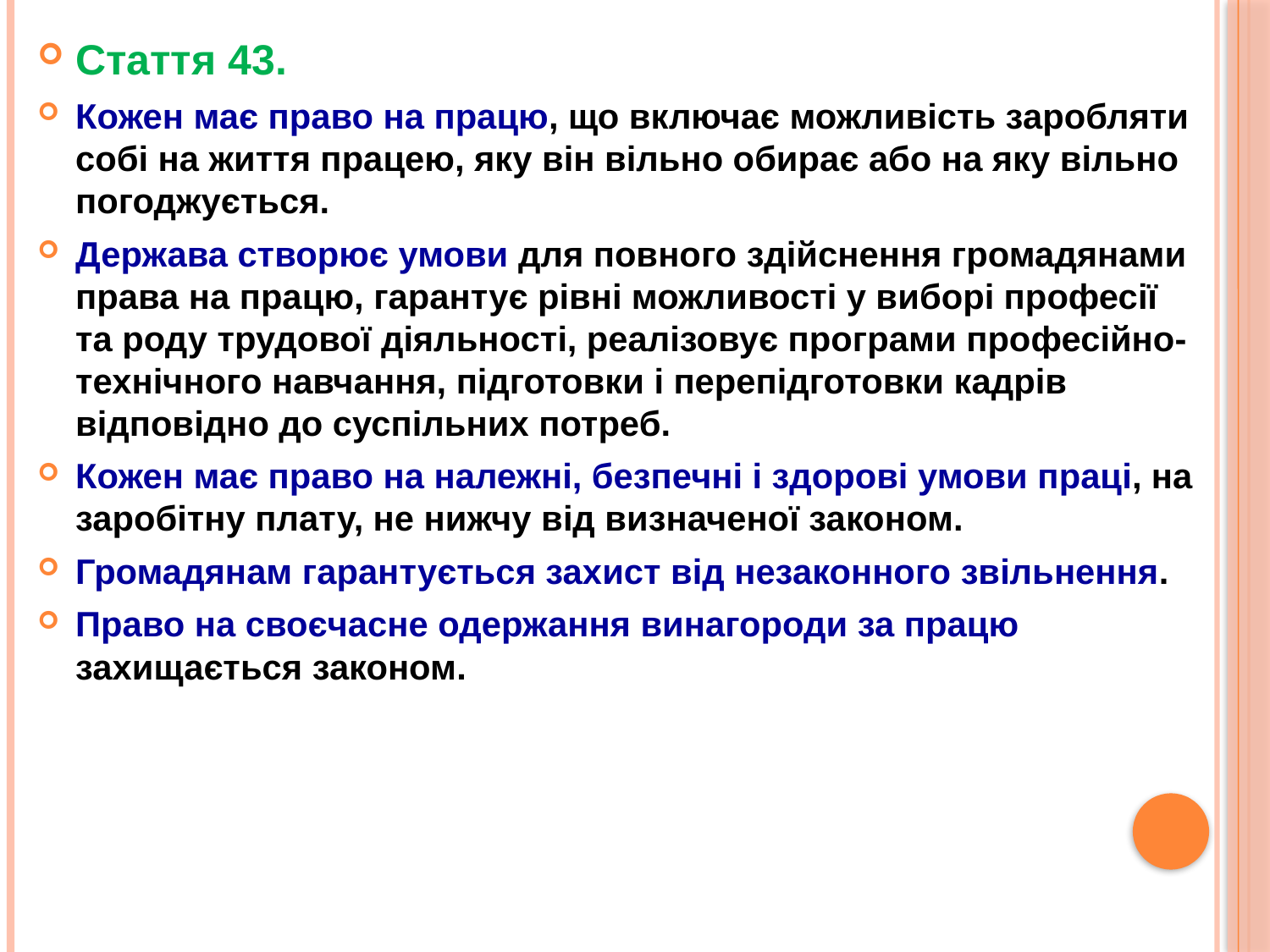

Стаття 43.
Кожен має право на працю, що включає можливість заробляти собі на життя працею, яку він вільно обирає або на яку вільно погоджується.
Держава створює умови для повного здійснення громадянами права на працю, гарантує рівні можливості у виборі професії та роду трудової діяльності, реалізовує програми професійно-технічного навчання, підготовки і перепідготовки кадрів відповідно до суспільних потреб.
Кожен має право на належні, безпечні і здорові умови праці, на заробітну плату, не нижчу від визначеної законом.
Громадянам гарантується захист від незаконного звільнення.
Право на своєчасне одержання винагороди за працю захищається законом.